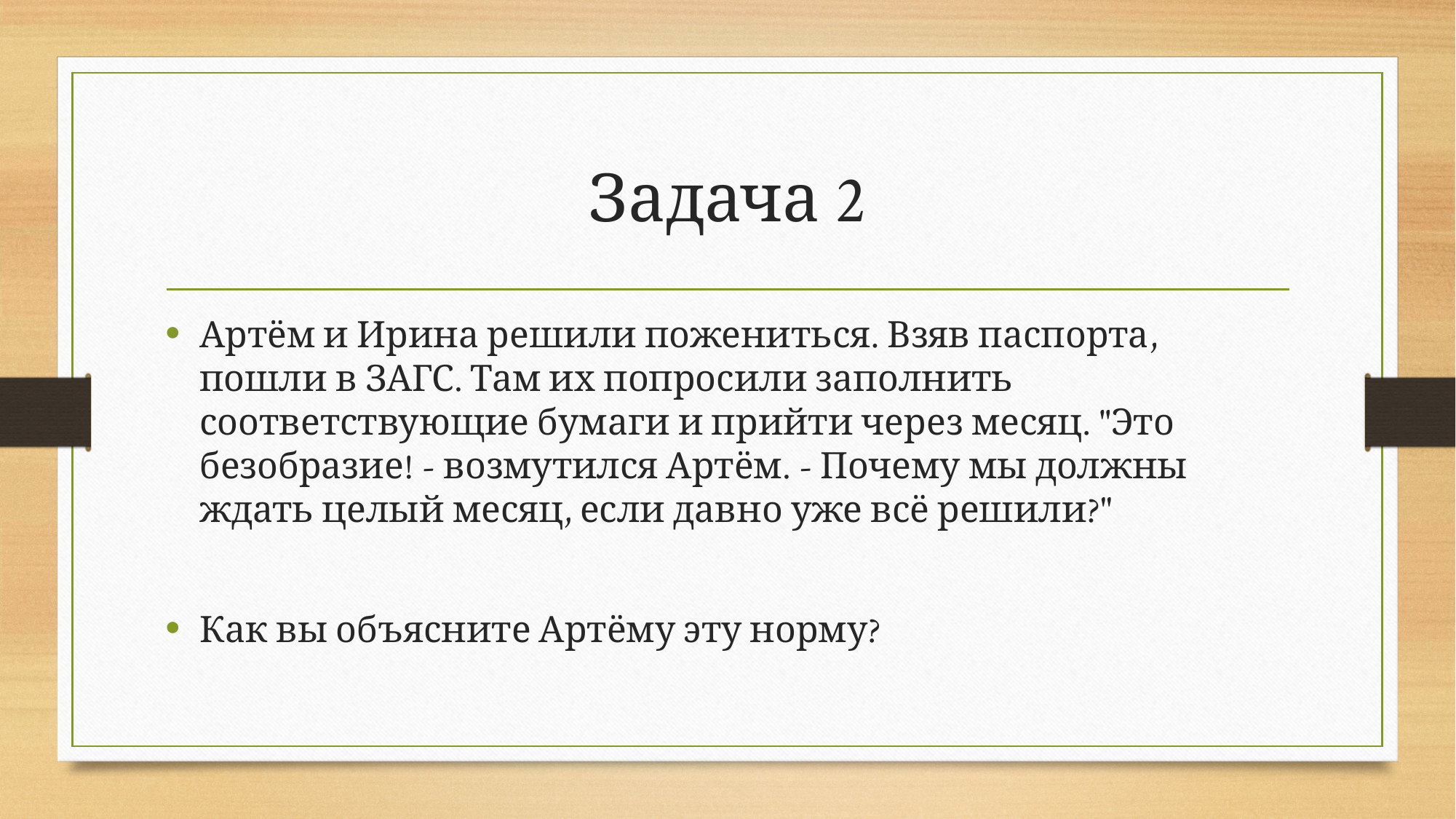

# Задача 2
Артём и Ирина решили пожениться. Взяв паспорта, пошли в ЗАГС. Там их попросили заполнить соответствующие бумаги и прийти через месяц. "Это безобразие! - возмутился Артём. - Почему мы должны ждать целый месяц, если давно уже всё решили?"

Как вы объясните Артёму эту норму?